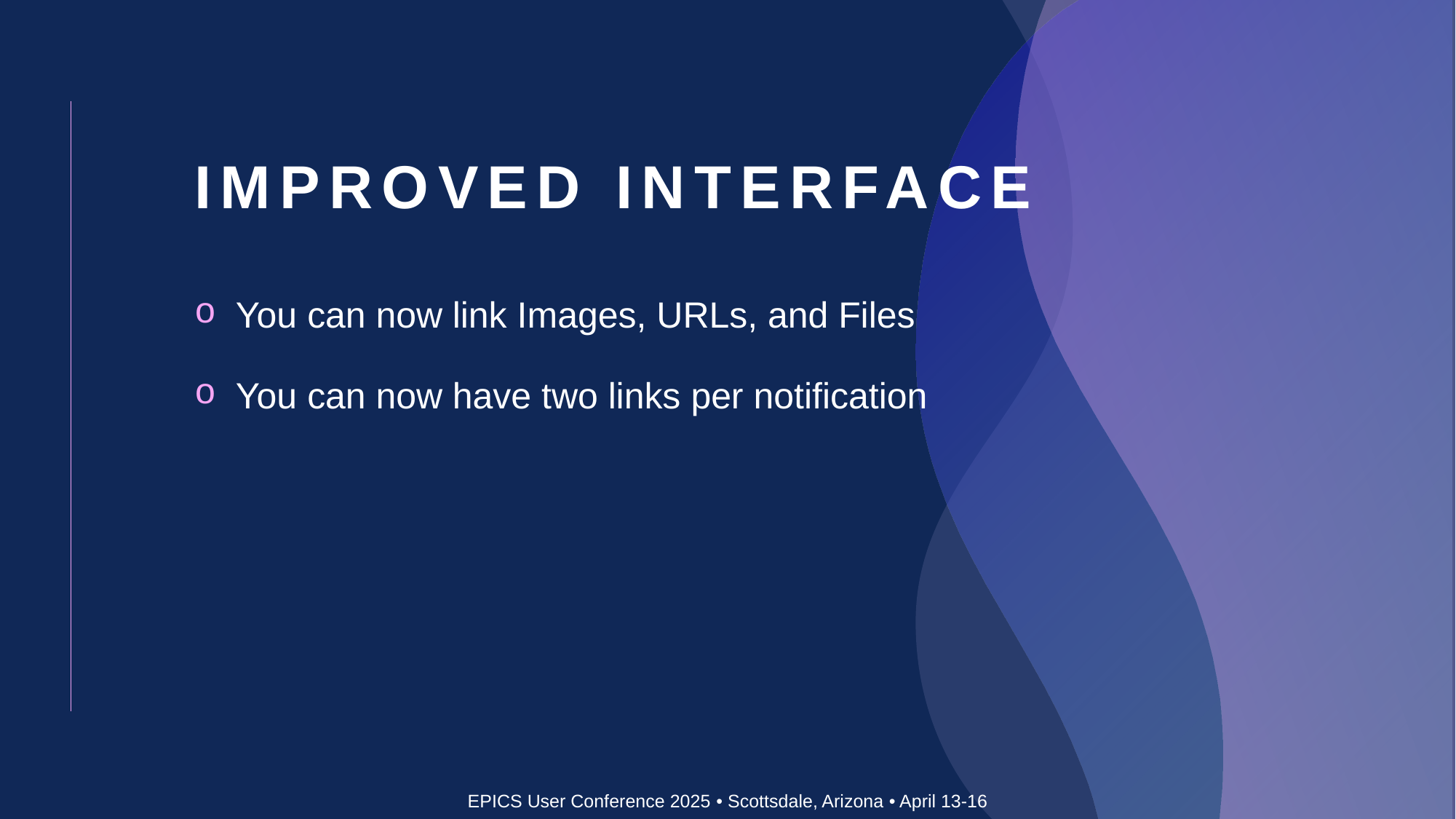

# Improved Interface
You can now link Images, URLs, and Files
You can now have two links per notification